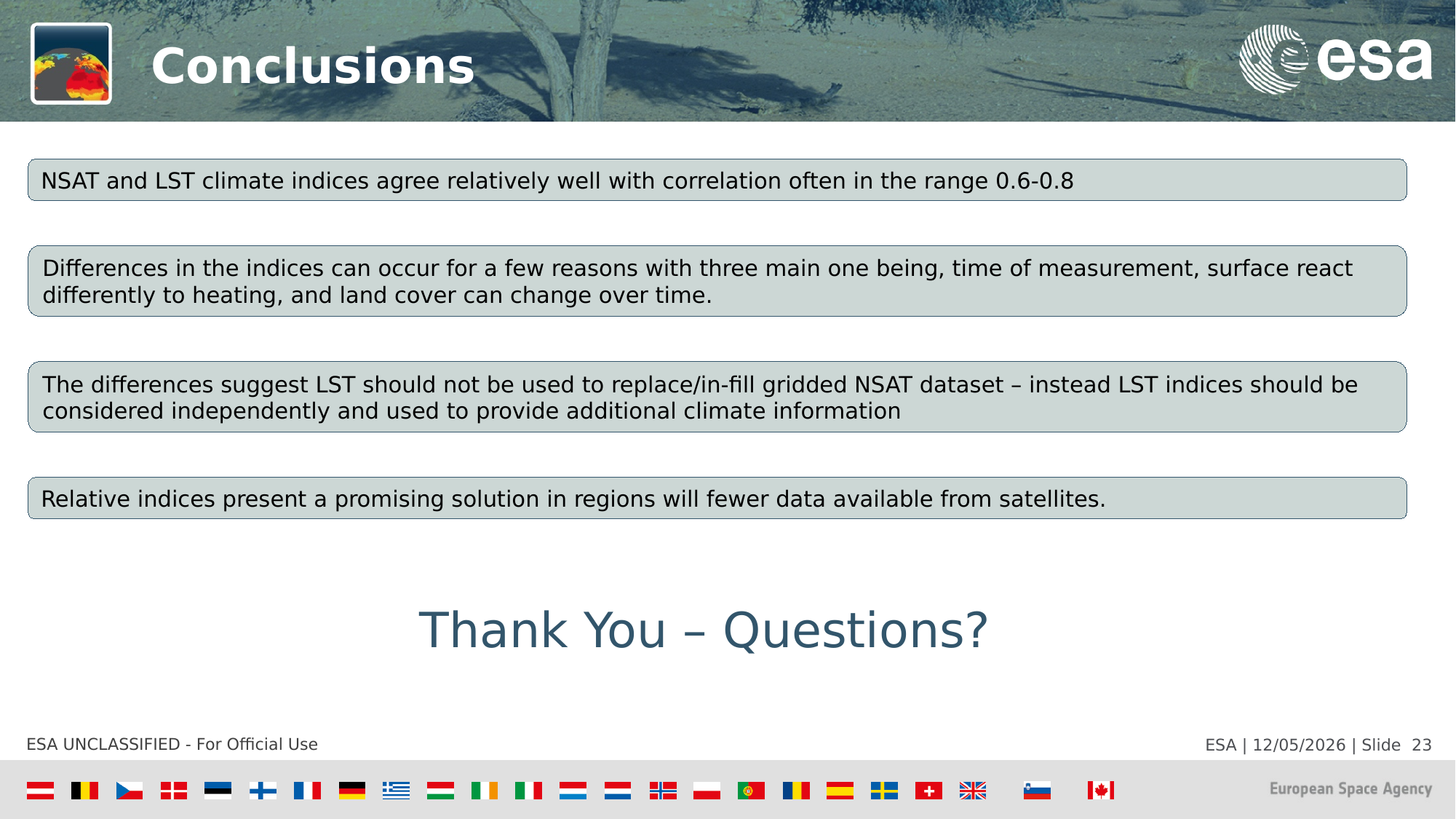

Conclusions

NSAT and LST climate indices agree relatively well with correlation often in the range 0.6-0.8
Differences in the indices can occur for a few reasons with three main one being, time of measurement, surface react differently to heating, and land cover can change over time.
The differences suggest LST should not be used to replace/in-fill gridded NSAT dataset – instead LST indices should be considered independently and used to provide additional climate information
Relative indices present a promising solution in regions will fewer data available from satellites.
Thank You – Questions?